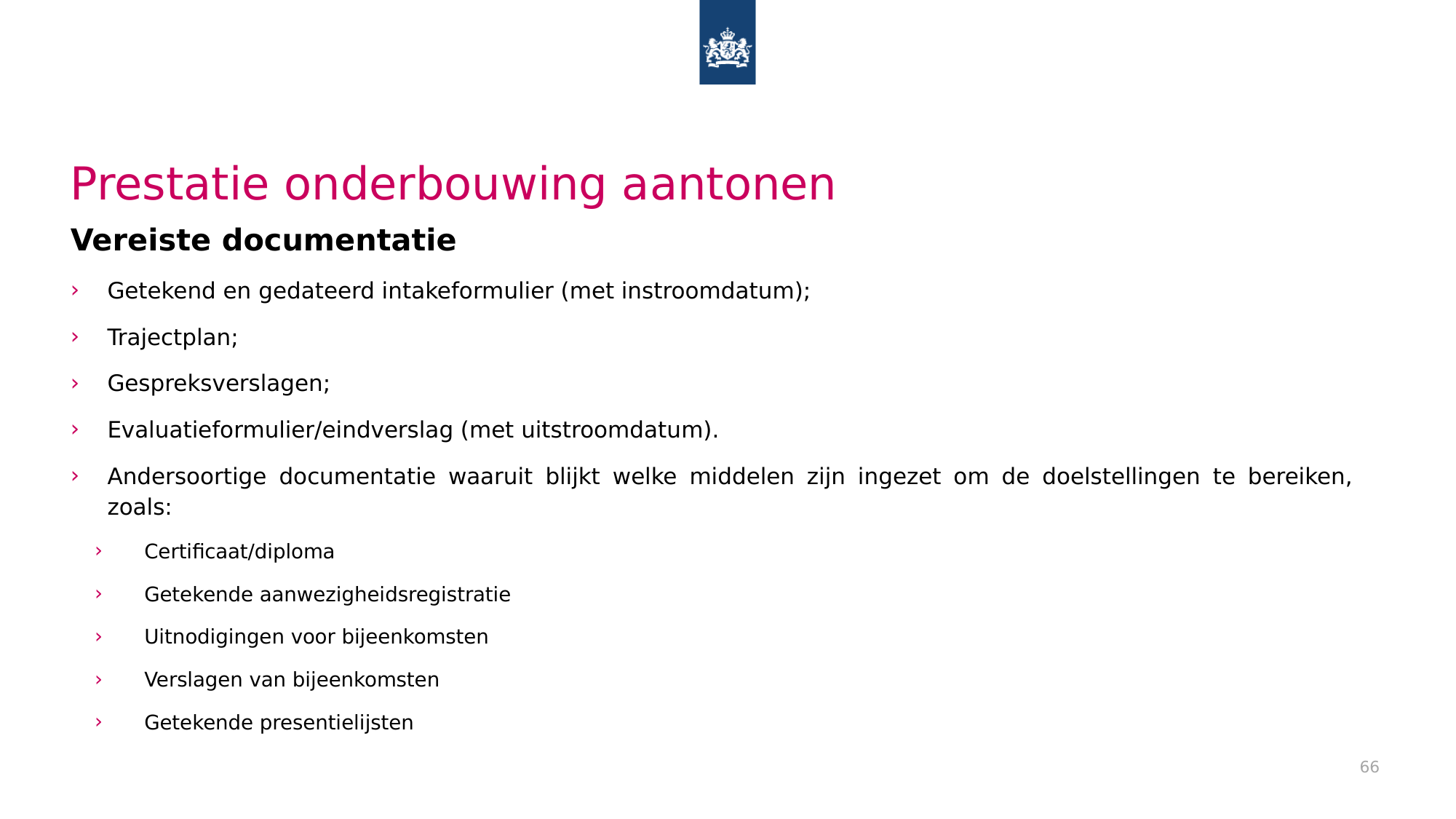

Prestatie onderbouwing aantonen
Vereiste documentatie
Getekend en gedateerd intakeformulier (met instroomdatum);
Trajectplan;
Gespreksverslagen;
Evaluatieformulier/eindverslag (met uitstroomdatum).
Andersoortige documentatie waaruit blijkt welke middelen zijn ingezet om de doelstellingen te bereiken, zoals:
Certificaat/diploma
Getekende aanwezigheidsregistratie
Uitnodigingen voor bijeenkomsten
Verslagen van bijeenkomsten
Getekende presentielijsten

66